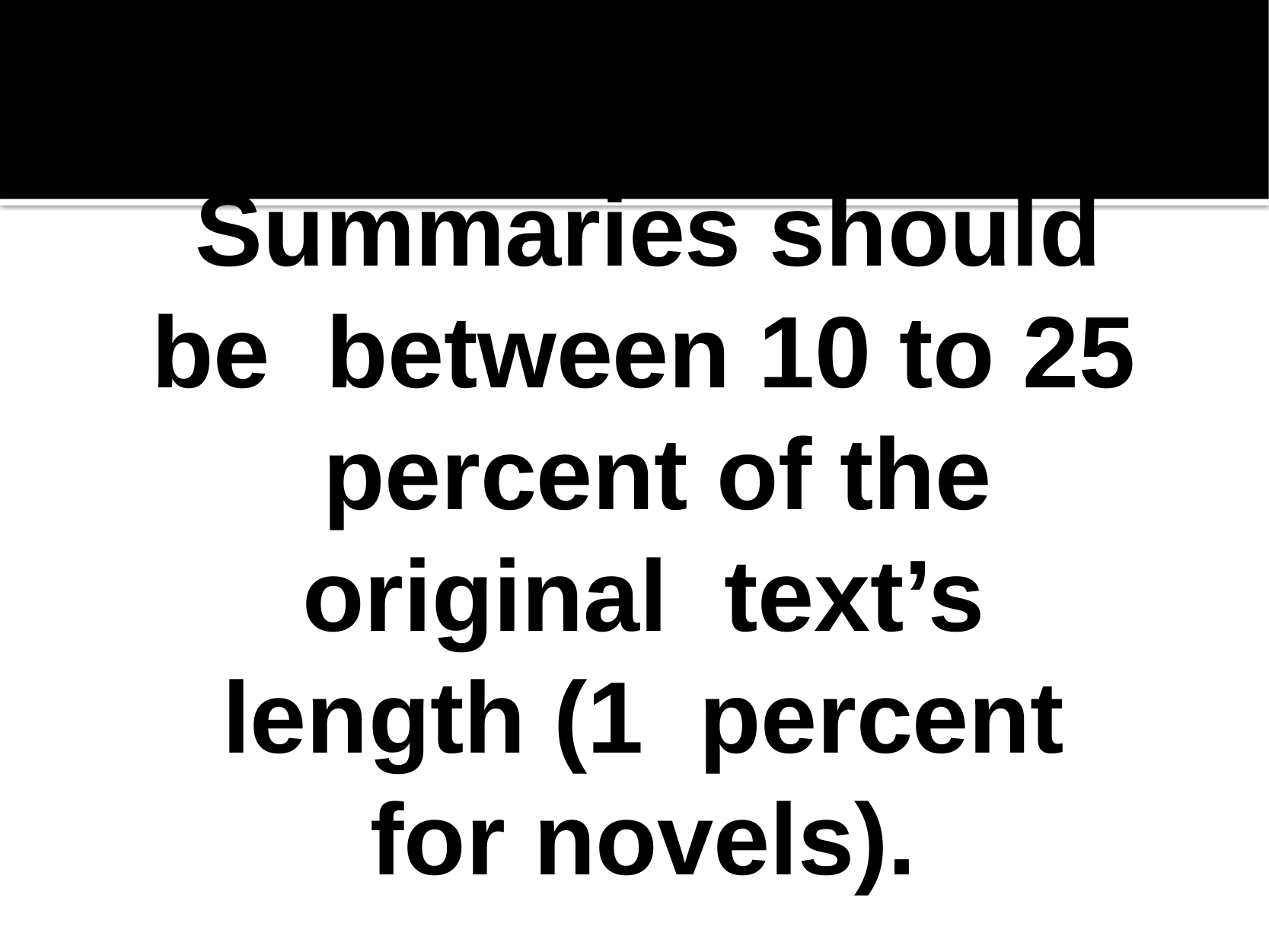

# Summaries should be  between 10 to 25  percent of the original  text’s length (1  percent for novels).